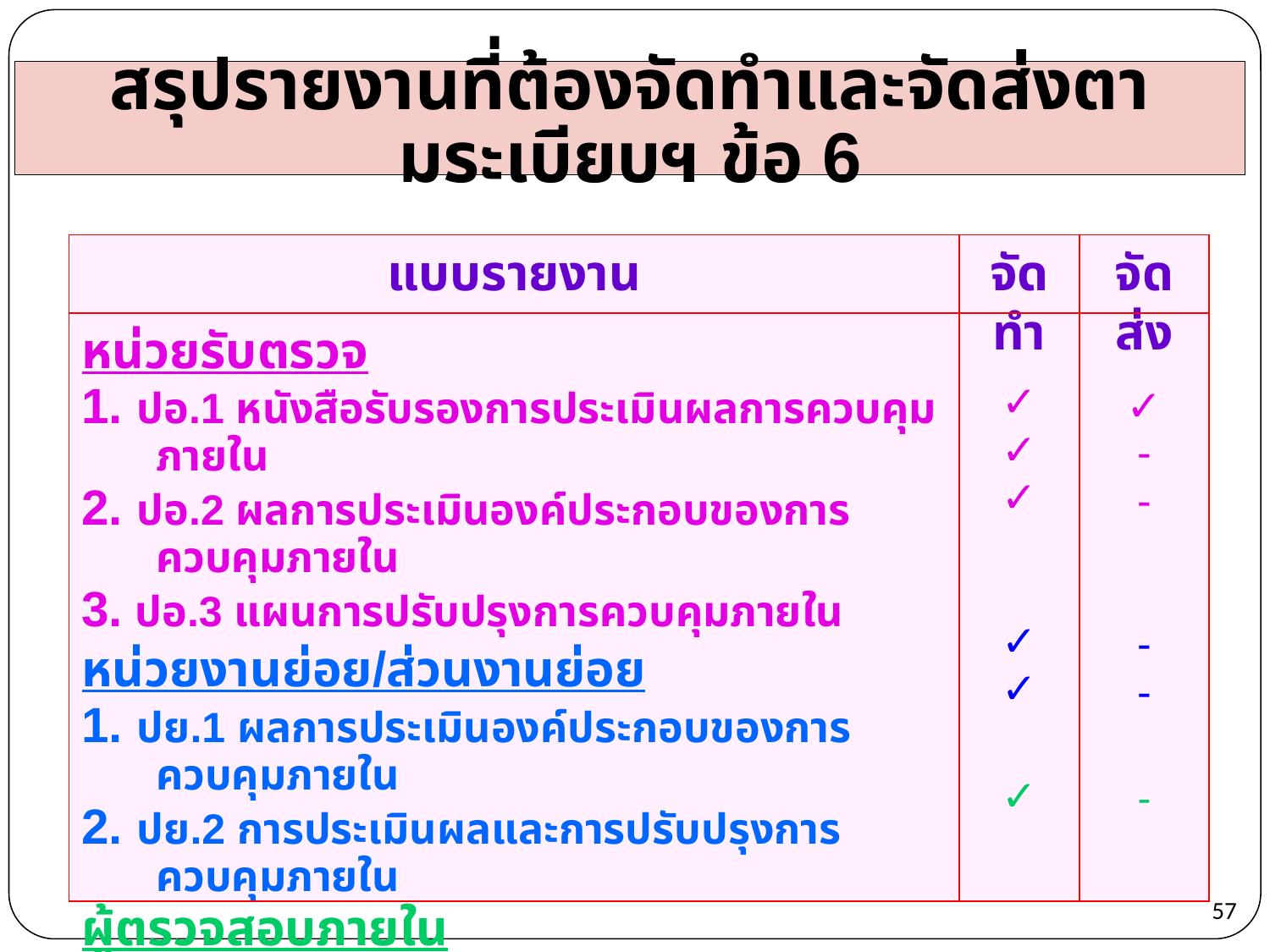

สรุปรายงานที่ต้องจัดทำและจัดส่งตามระเบียบฯ ข้อ 6

แบบรายงาน
จัดทำ
จัดส่ง
หน่วยรับตรวจ
1. ปอ.1 หนังสือรับรองการประเมินผลการควบคุมภายใน
2. ปอ.2 ผลการประเมินองค์ประกอบของการควบคุมภายใน
3. ปอ.3 แผนการปรับปรุงการควบคุมภายใน
หน่วยงานย่อย/ส่วนงานย่อย
1. ปย.1 ผลการประเมินองค์ประกอบของการควบคุมภายใน
2. ปย.2 การประเมินผลและการปรับปรุงการควบคุมภายใน
ผู้ตรวจสอบภายใน
ปส. ผลการสอบทานการประเมินผลการควบคุมภายใน
       ของผู้ตรวจสอบภายใน

✓
✓
✓

✓
✓

✓

✓
-
-

-
-

-
57